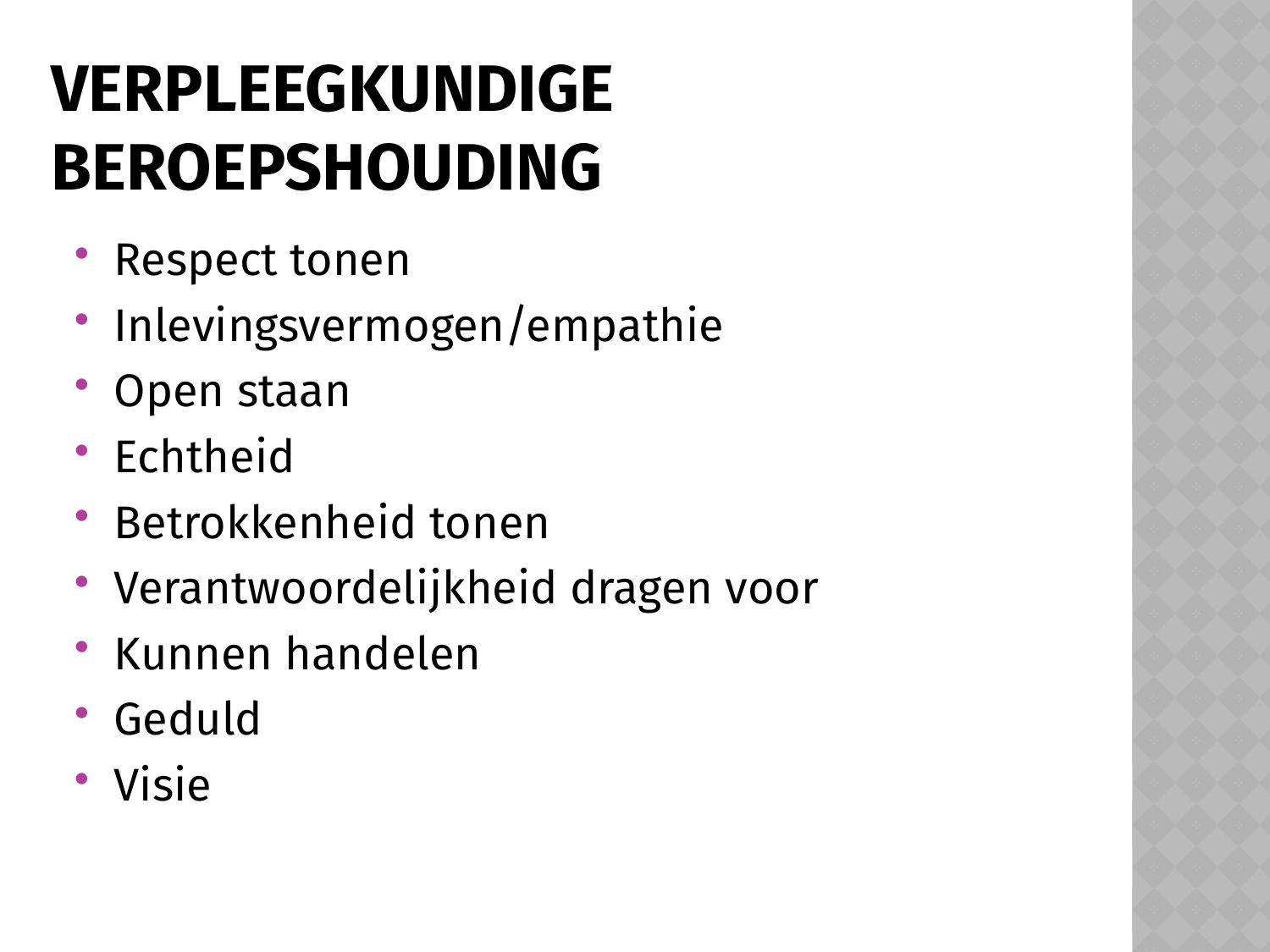

# Verpleegkundige Beroepshouding
Respect tonen
Inlevingsvermogen/empathie
Open staan
Echtheid
Betrokkenheid tonen
Verantwoordelijkheid dragen voor
Kunnen handelen
Geduld
Visie